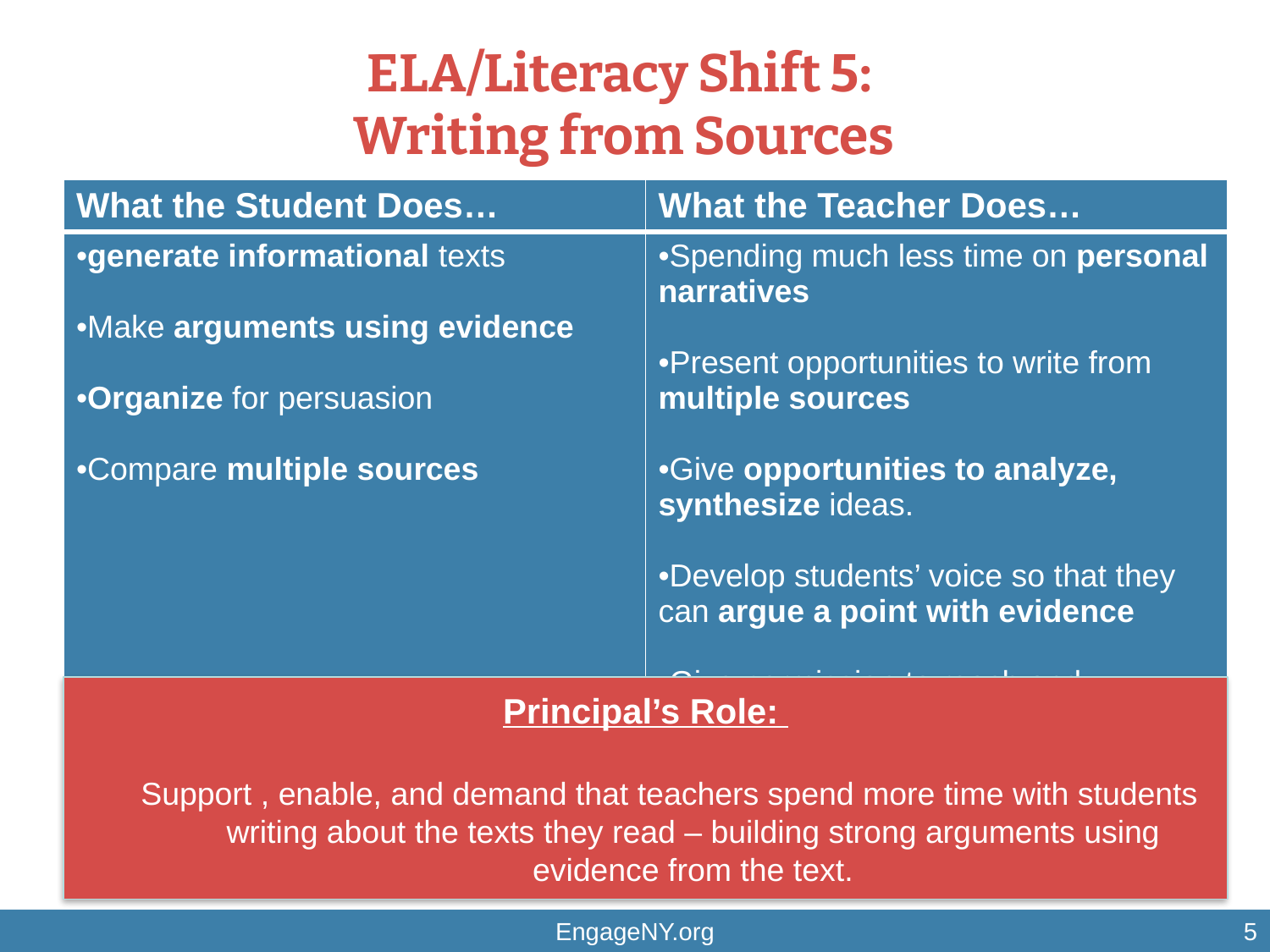

# ELA/Literacy Shift 5: Writing from Sources
| What the Student Does… | What the Teacher Does… |
| --- | --- |
| generate informational texts Make arguments using evidence Organize for persuasion Compare multiple sources | Spending much less time on personal narratives Present opportunities to write from multiple sources Give opportunities to analyze, synthesize ideas. Develop students’ voice so that they can argue a point with evidence Give permission to reach and articulate their own conclusions about what they read |
Principal’s Role:

Support , enable, and demand that teachers spend more time with students writing about the texts they read – building strong arguments using evidence from the text.
5
EngageNY.org
5